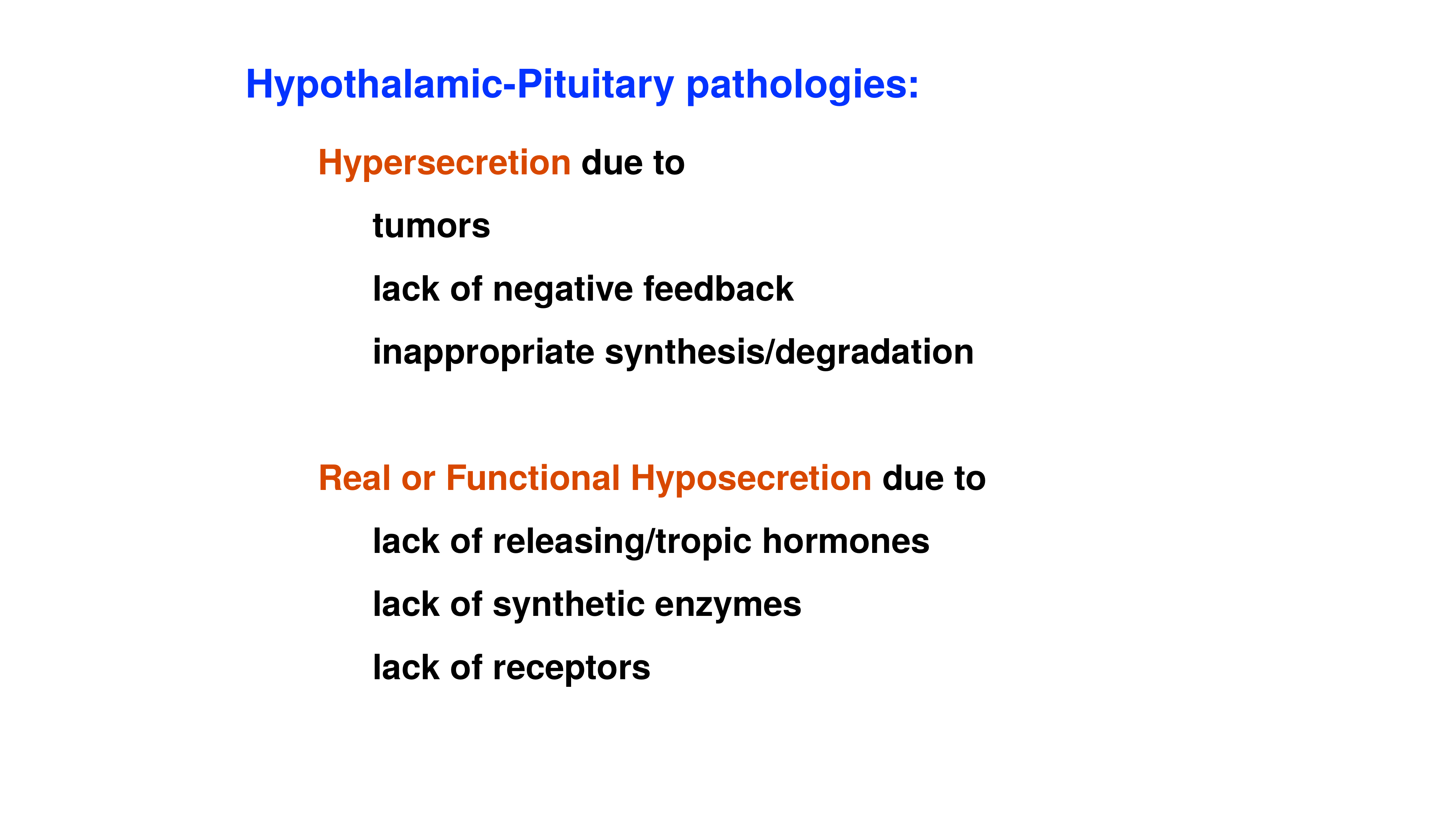

# Hypothalamic-Pituitary pathologies:
Hypersecretion due to
	tumors
	lack of negative feedback
	inappropriate synthesis/degradation

Real or Functional Hyposecretion due to
	lack of releasing/tropic hormones
	lack of synthetic enzymes
	lack of receptors